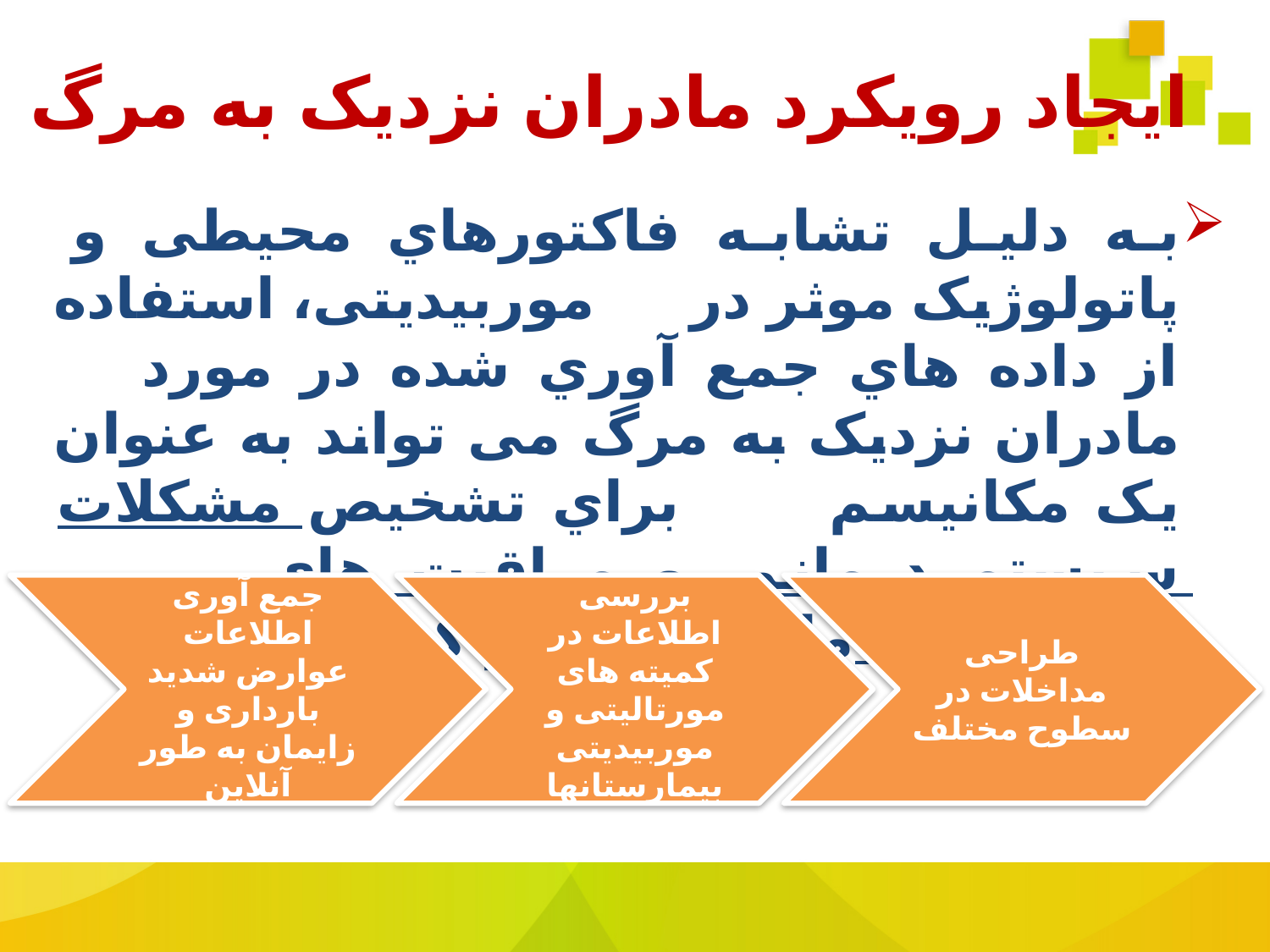

# ایجاد رویکرد مادران نزدیک به مرگ
به دلیل تشابه فاکتورهاي محیطی و پاتولوژیک موثر در      موربیدیتی، استفاده از داده هاي جمع آوري شده در مورد    مادران نزدیک به مرگ می تواند به عنوان یک مکانیسم      براي تشخیص مشکلات سیستم درمانی و مراقبت هاي       بهداشتی    مادران به کار گرفته شود.

جمع آوری اطلاعات عوارض شدید بارداری و زایمان به طور آنلاین
بررسی اطلاعات در کمیته های مورتالیتی و موربیدیتی بیمارستانها
طراحی مداخلات در سطوح مختلف